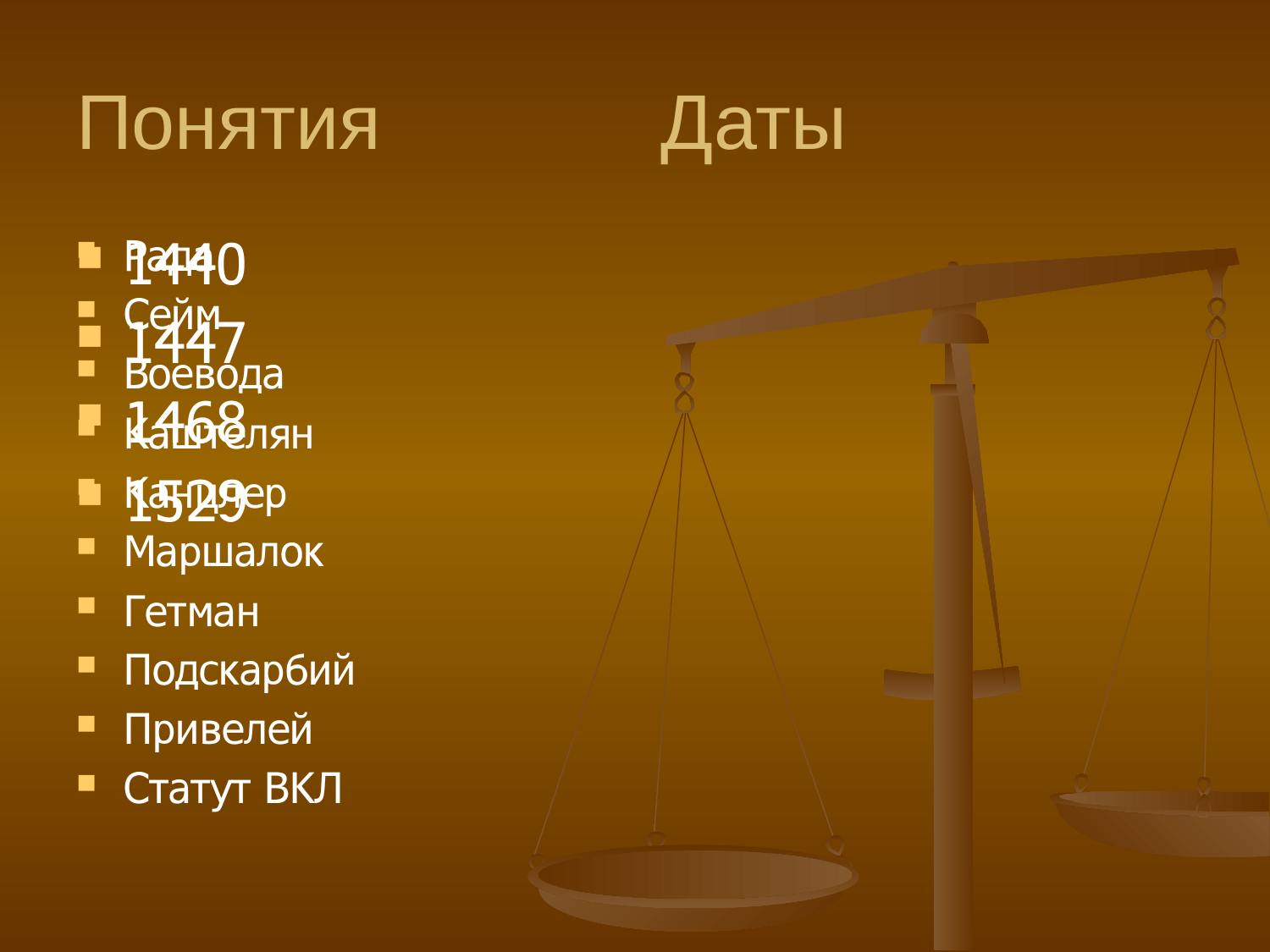

# Понятия             Даты
Рада
Сейм
Воевода
Каштелян
Канцлер
Маршалок
Гетман
Подскарбий
Привелей
Статут ВКЛ

1440
1447
1468
1529